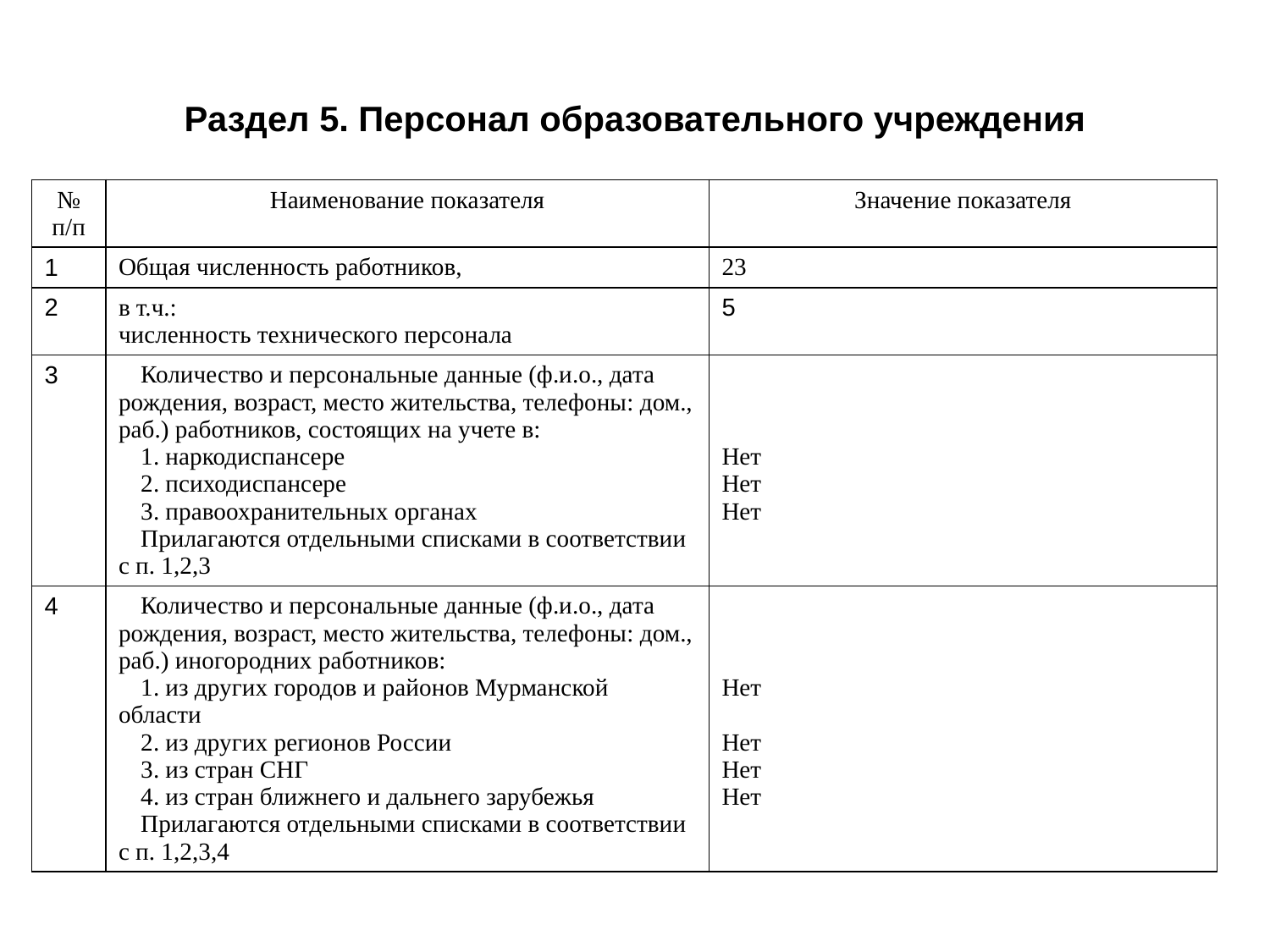

# Раздел 5. Персонал образовательного учреждения
| № п/п | Наименование показателя | Значение показателя |
| --- | --- | --- |
| 1 | Общая численность работников, | 23 |
| 2 | в т.ч.: численность технического персонала | 5 |
| 3 | Количество и персональные данные (ф.и.о., дата рождения, возраст, место жительства, телефоны: дом., раб.) работников, состоящих на учете в: 1. наркодиспансере 2. психодиспансере 3. правоохранительных органах Прилагаются отдельными списками в соответствии с п. 1,2,3 | Нет Нет Нет |
| 4 | Количество и персональные данные (ф.и.о., дата рождения, возраст, место жительства, телефоны: дом., раб.) иногородних работников: 1. из других городов и районов Мурманской области 2. из других регионов России 3. из стран СНГ 4. из стран ближнего и дальнего зарубежья Прилагаются отдельными списками в соответствии с п. 1,2,3,4 | Нет Нет Нет Нет |